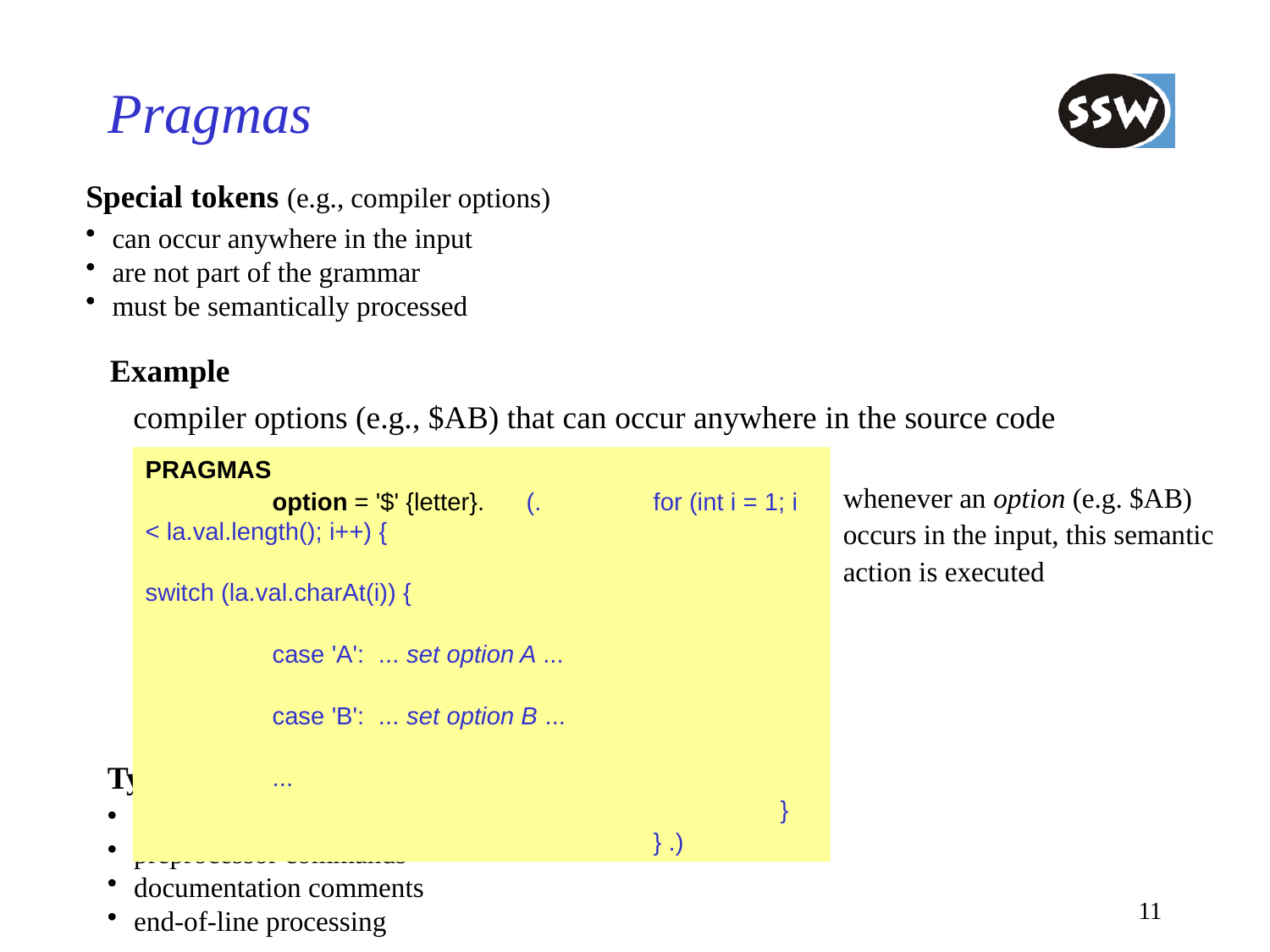

# Pragmas
Special tokens (e.g., compiler options)
can occur anywhere in the input
are not part of the grammar
must be semantically processed
Example
compiler options (e.g., $AB) that can occur anywhere in the source code
PRAGMAS
	option = '$' {letter}.	(.	for (int i = 1; i < la.val.length(); i++) {
					switch (la.val.charAt(i)) {
						case 'A':  ... set option A ...
						case 'B':  ... set option B ...
						...
					}
				} .)
whenever an option (e.g. $AB)
occurs in the input, this semantic
action is executed
Typical applications
compiler options
preprocessor commands
documentation comments
end-of-line processing
11